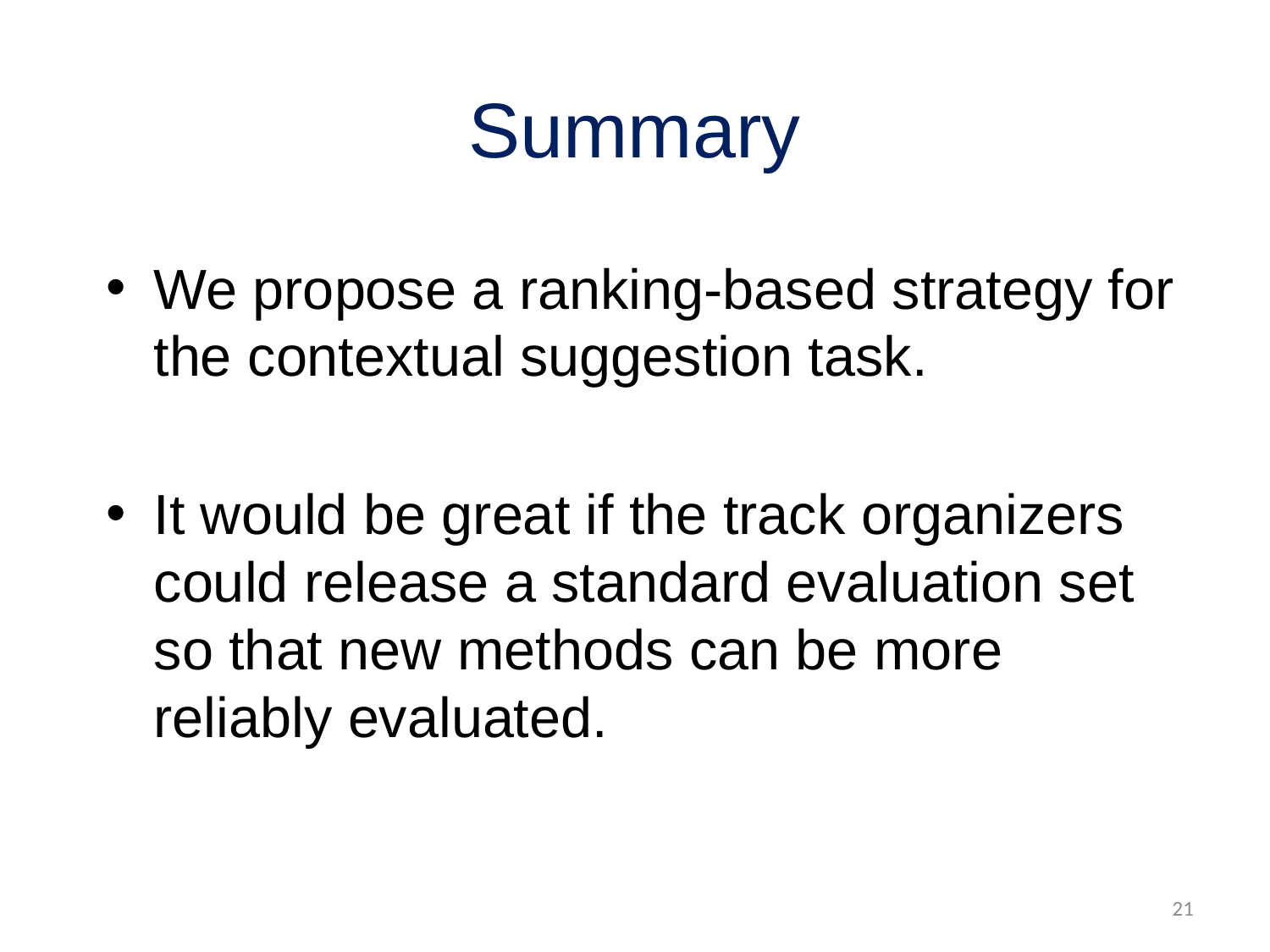

Summary
We propose a ranking-based strategy for the contextual suggestion task.

It would be great if the track organizers could release a standard evaluation set so that new methods can be more reliably evaluated.
21